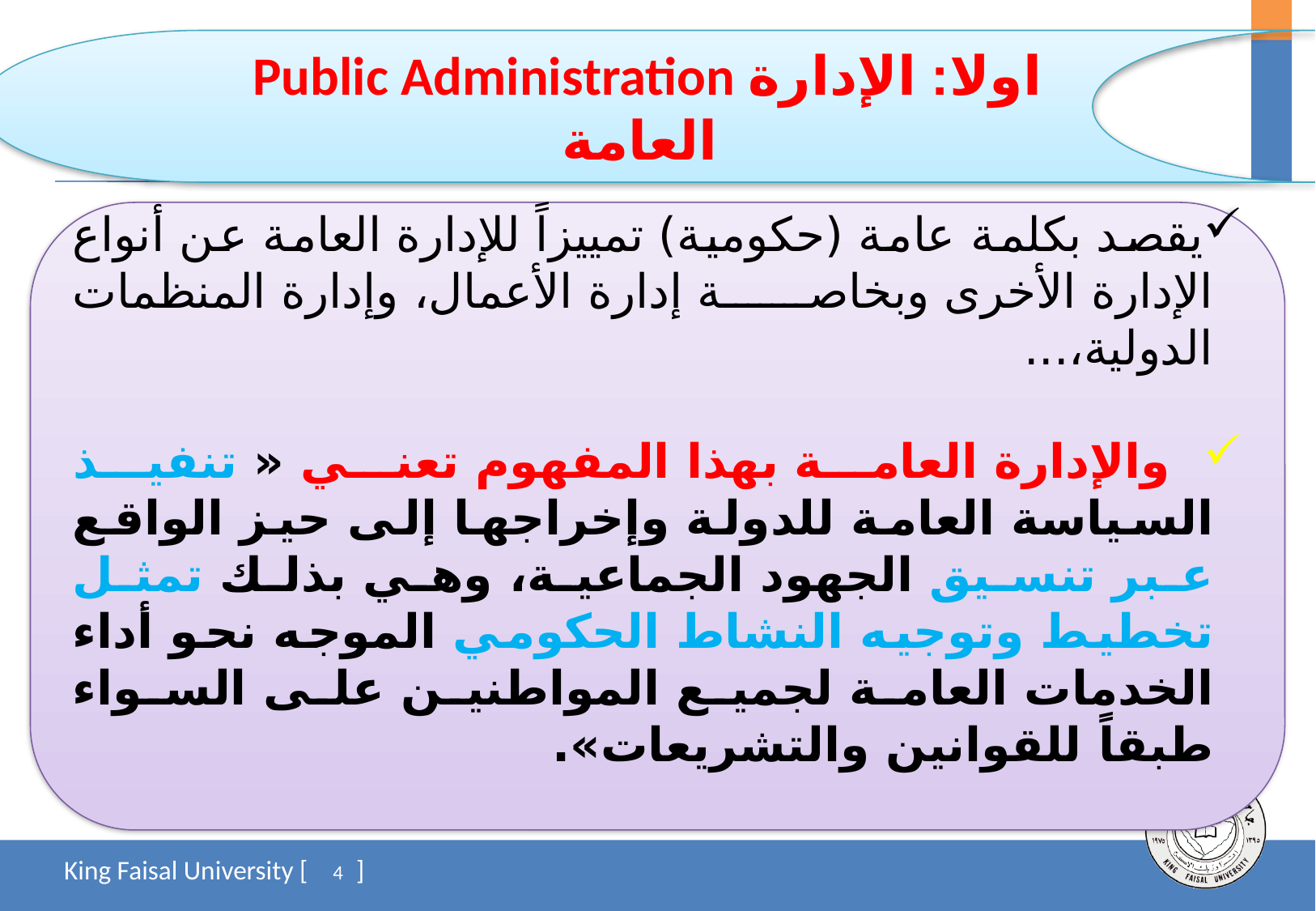

Public Administration اولا: الإدارة العامة
يقصد بكلمة عامة (حكومية) تمييزاً للإدارة العامة عن أنواع الإدارة الأخرى وبخاصة إدارة الأعمال، وإدارة المنظمات الدولية،...

  والإدارة العامة بهذا المفهوم تعني « تنفيذ السياسة العامة للدولة وإخراجها إلى حيز الواقع عبر تنسيق الجهود الجماعية، وهي بذلك تمثل تخطيط وتوجيه النشاط الحكومي الموجه نحو أداء الخدمات العامة لجميع المواطنين على السواء طبقاً للقوانين والتشريعات».

4